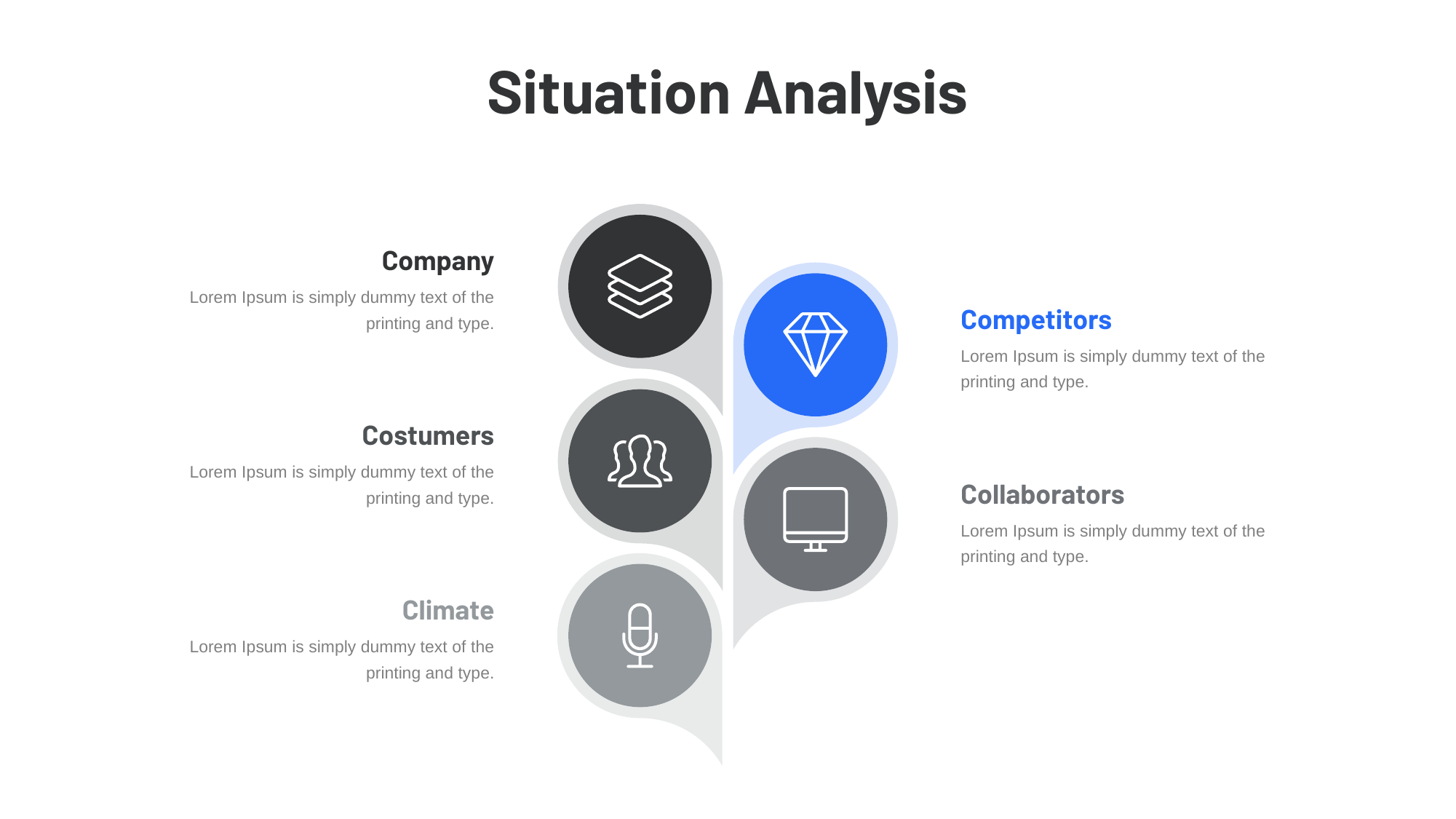

Situation Analysis

Company

Lorem Ipsum is simply dummy text of the printing and type.
Competitors

Lorem Ipsum is simply dummy text of the printing and type.

Costumers

Lorem Ipsum is simply dummy text of the printing and type.
Collaborators

Lorem Ipsum is simply dummy text of the printing and type.

Climate

Lorem Ipsum is simply dummy text of the printing and type.